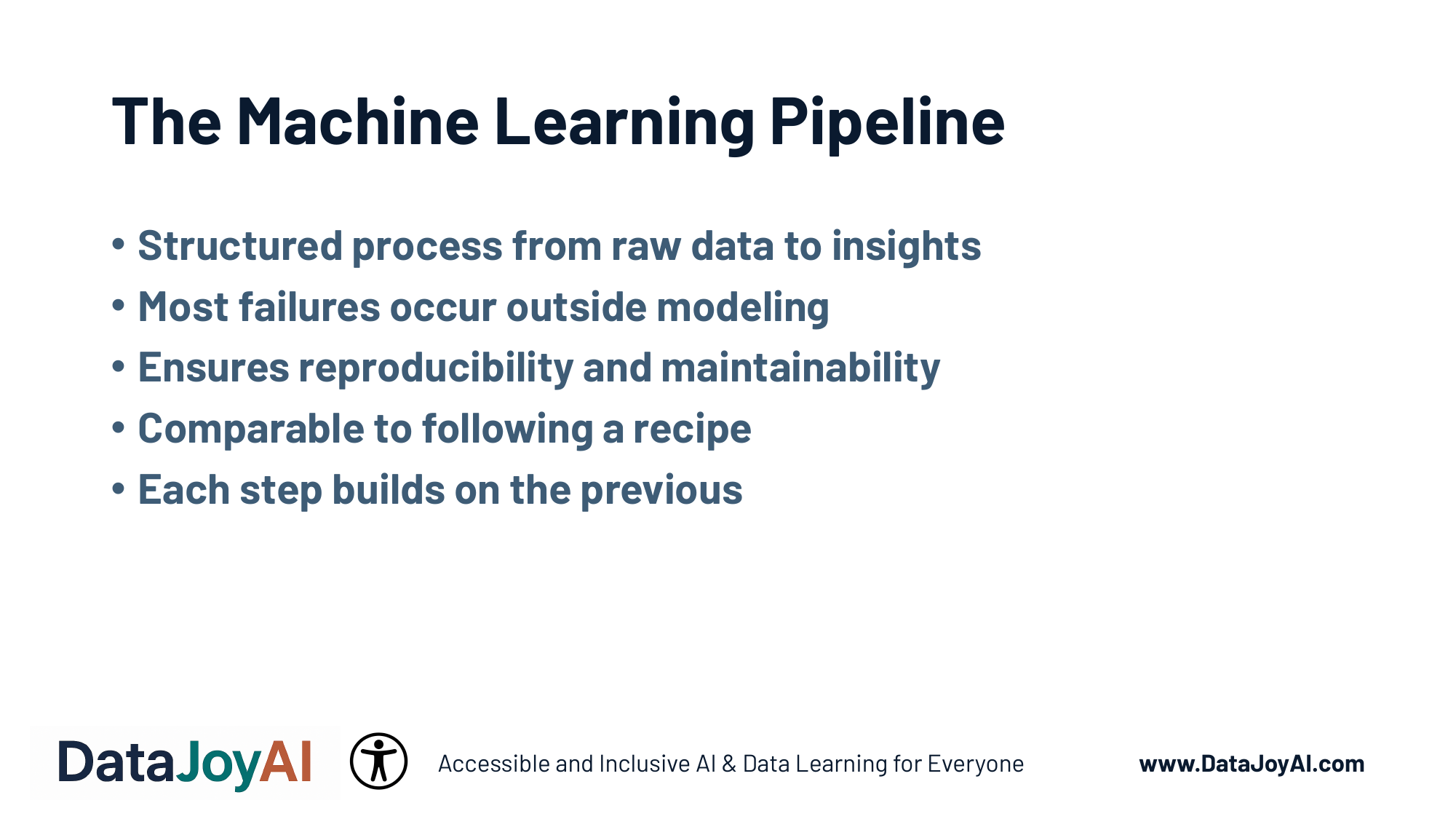

# The Machine Learning Pipeline
Structured process from raw data to insights
Most failures occur outside modeling
Ensures reproducibility and maintainability
Comparable to following a recipe
Each step builds on the previous